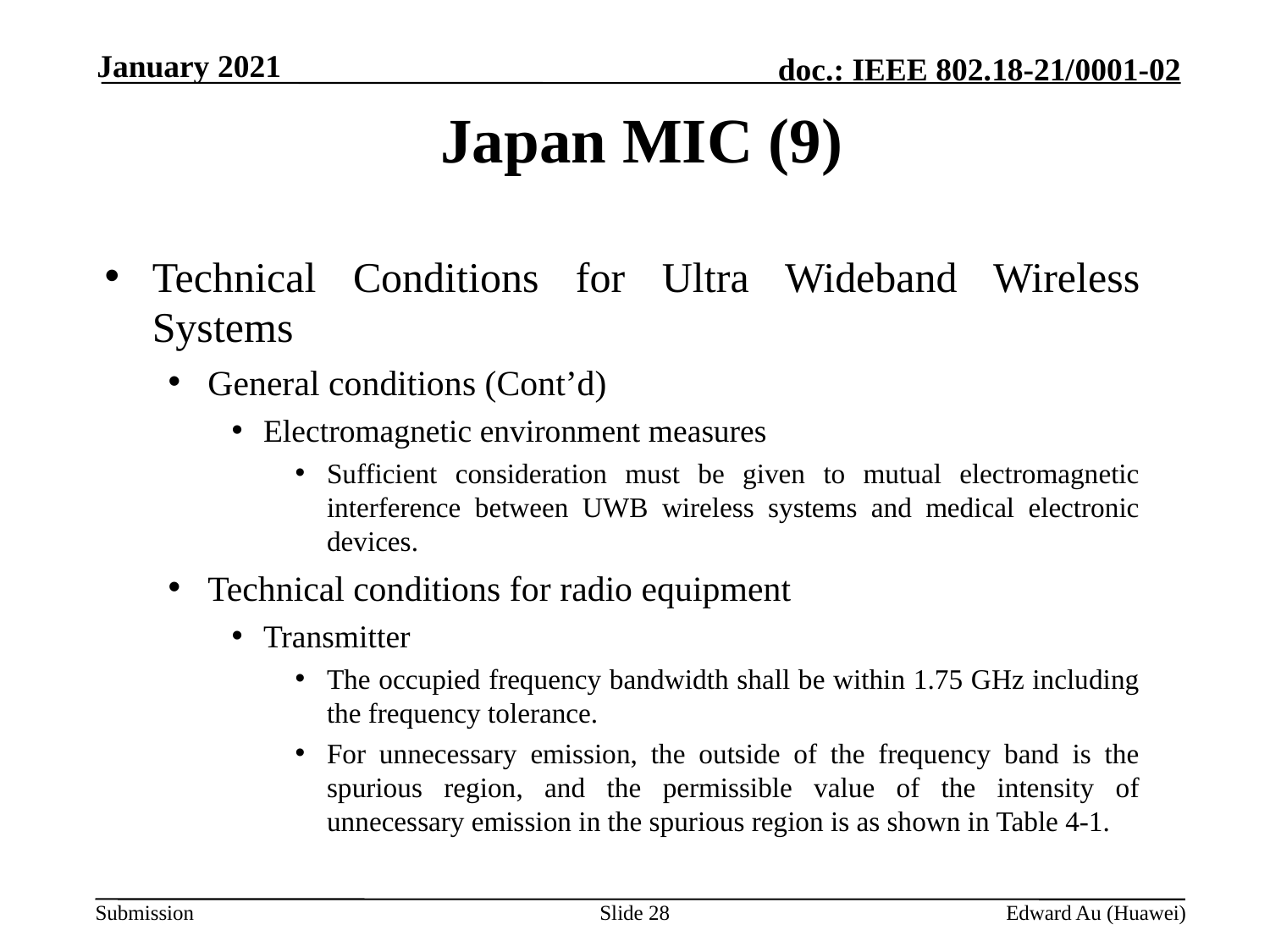

January 2021
# Japan MIC (9)
Technical Conditions for Ultra Wideband Wireless Systems
General conditions (Cont’d)
Electromagnetic environment measures
Sufficient consideration must be given to mutual electromagnetic interference between UWB wireless systems and medical electronic devices.
Technical conditions for radio equipment
Transmitter
The occupied frequency bandwidth shall be within 1.75 GHz including the frequency tolerance.
For unnecessary emission, the outside of the frequency band is the spurious region, and the permissible value of the intensity of unnecessary emission in the spurious region is as shown in Table 4-1.

Slide 28
Edward Au (Huawei)